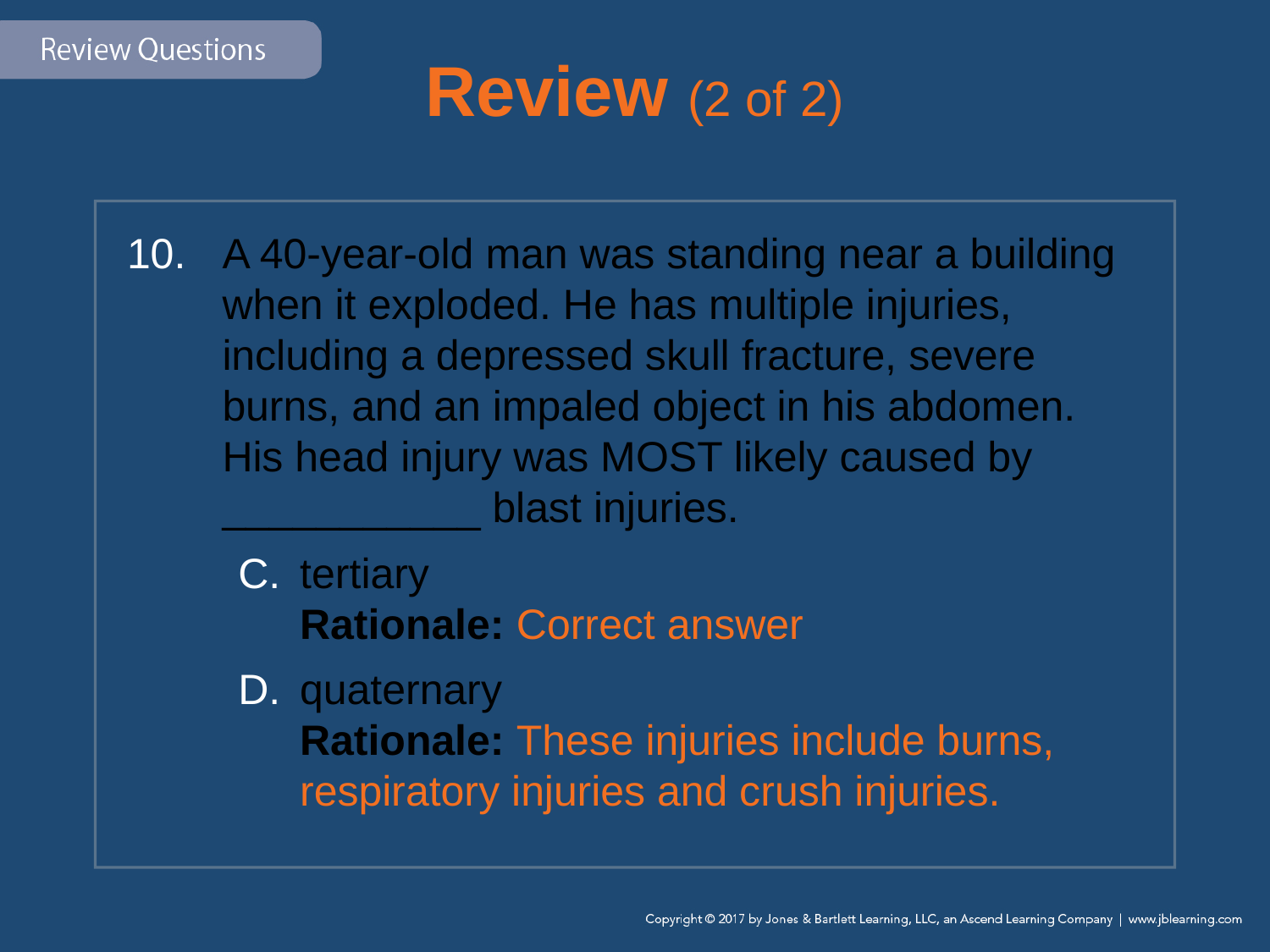

# Review (2 of 2)
A 40-year-old man was standing near a building when it exploded. He has multiple injuries, including a depressed skull fracture, severe burns, and an impaled object in his abdomen. His head injury was MOST likely caused by ___________ blast injuries.
tertiary
Rationale: Correct answer
quaternary
Rationale: These injuries include burns, respiratory injuries and crush injuries.